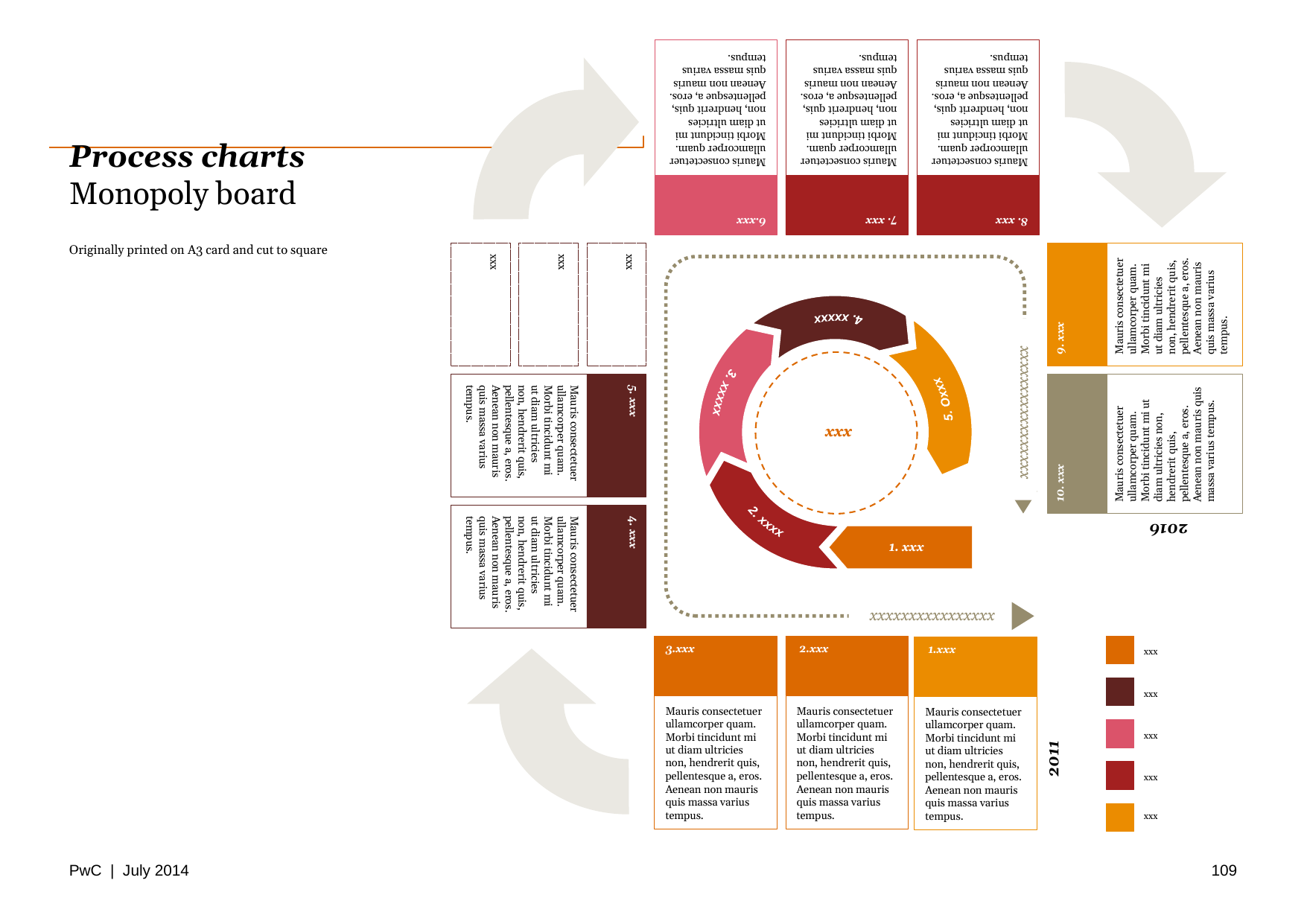

7. xxx
Mauris consectetuer ullamcorper quam. Morbi tincidunt mi ut diam ultricies non, hendrerit quis, pellentesque a, eros. Aenean non mauris quis massa varius tempus.
8. xxx
Mauris consectetuer ullamcorper quam. Morbi tincidunt mi ut diam ultricies non, hendrerit quis, pellentesque a, eros. Aenean non mauris quis massa varius tempus.
6.xxx
Mauris consectetuer ullamcorper quam. Morbi tincidunt mi ut diam ultricies non, hendrerit quis, pellentesque a, eros. Aenean non mauris quis massa varius tempus.

xxx
xxx
xxx
Mauris consectetuer ullamcorper quam. Morbi tincidunt mi ut diam ultricies non, hendrerit quis, pellentesque a, eros. Aenean non mauris quis massa varius tempus.
9. xxx

1. xxx
2. xxxx

5. Oxxx
xxx
3. xxxxx
4. xxxxx

Mauris consectetuer ullamcorper quam. Morbi tincidunt mi ut diam ultricies non, hendrerit quis, pellentesque a, eros. Aenean non mauris quis massa varius tempus.
5. xxx
Mauris consectetuer ullamcorper quam. Morbi tincidunt mi ut diam ultricies non, hendrerit quis, pellentesque a, eros. Aenean non mauris quis massa varius tempus.
10. xxx
xxxxxxxxxxxxxxxxx

Mauris consectetuer ullamcorper quam. Morbi tincidunt mi ut diam ultricies non, hendrerit quis, pellentesque a, eros. Aenean non mauris quis massa varius tempus.
4. xxx
2016

xxxxxxxxxxxxxxxx

Mauris consectetuer ullamcorper quam. Morbi tincidunt mi ut diam ultricies non, hendrerit quis, pellentesque a, eros. Aenean non mauris quis massa varius tempus.
3.xxx
Mauris consectetuer ullamcorper quam. Morbi tincidunt mi ut diam ultricies non, hendrerit quis, pellentesque a, eros. Aenean non mauris quis massa varius tempus.
 2.xxx

xxx

xxx

xxx
2011

xxx
xxx

# Process charts Monopoly board
Originally printed on A3 card and cut to square
 1.xxx
Mauris consectetuer ullamcorper quam. Morbi tincidunt mi ut diam ultricies non, hendrerit quis, pellentesque a, eros. Aenean non mauris quis massa varius tempus.
109